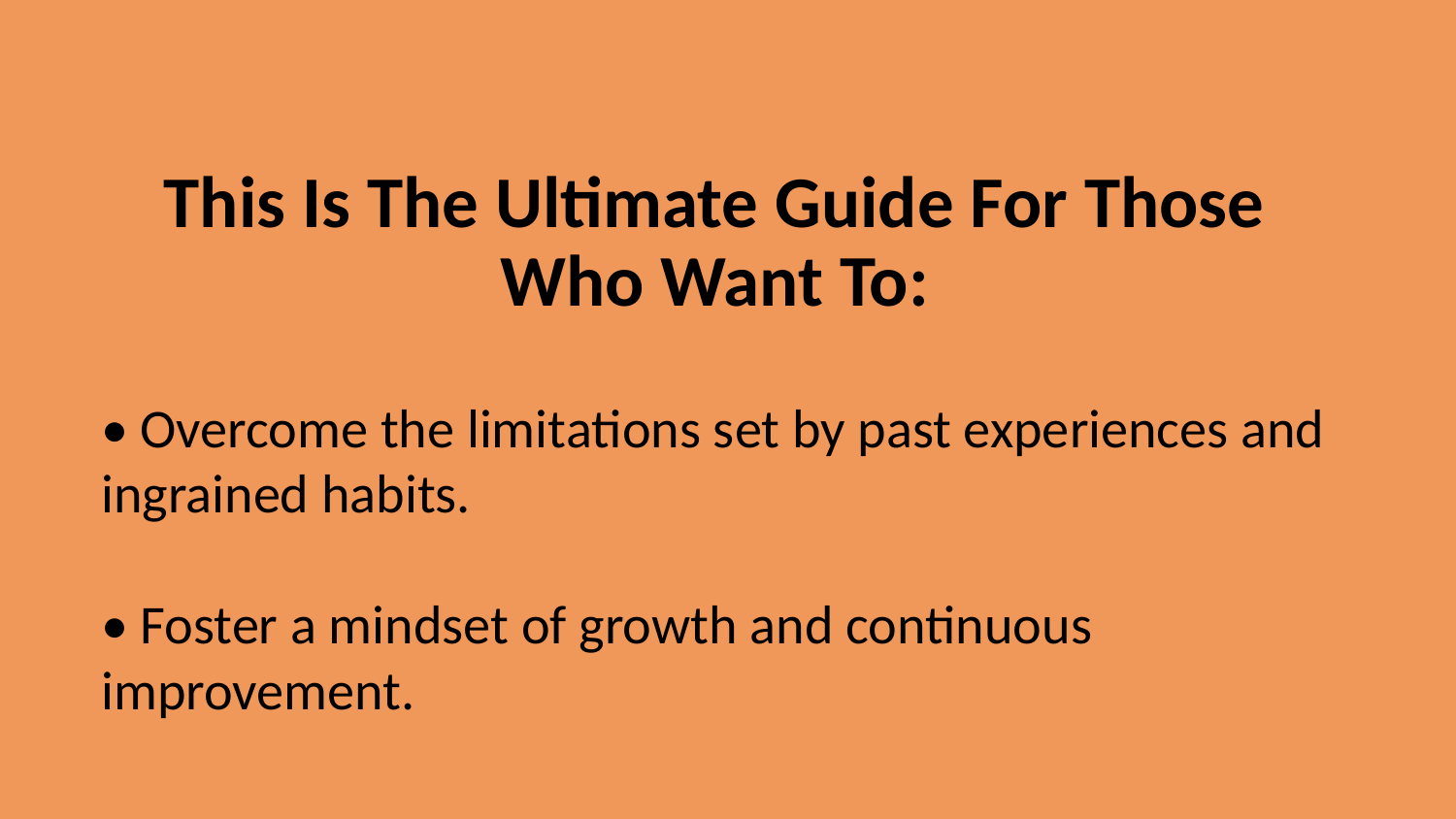

This Is The Ultimate Guide For Those Who Want To:

• Overcome the limitations set by past experiences and ingrained habits.

• Foster a mindset of growth and continuous improvement.